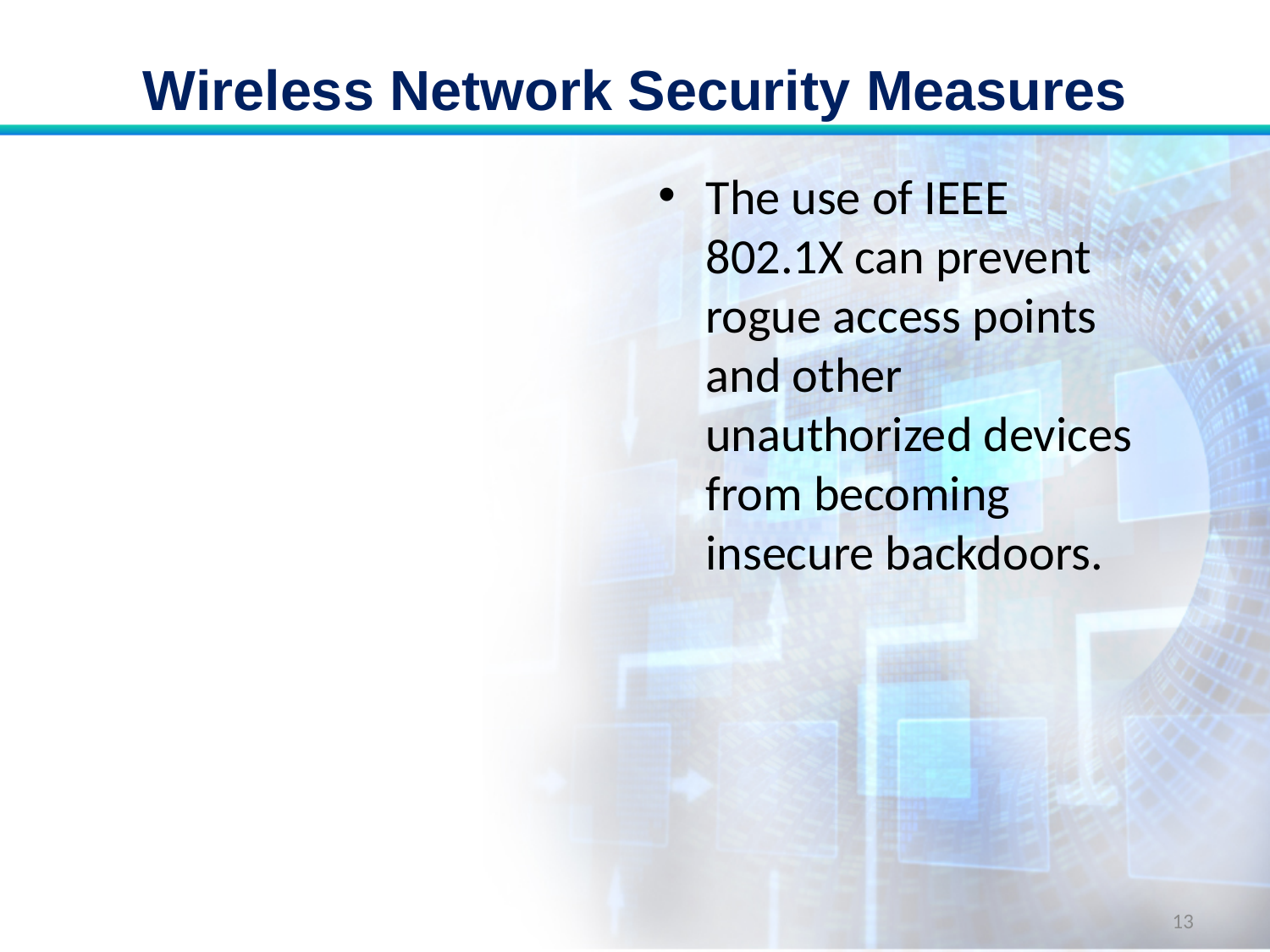

# Wireless Network Security Measures
The use of IEEE 802.1X can prevent rogue access points and other unauthorized devices from becoming insecure backdoors.

13